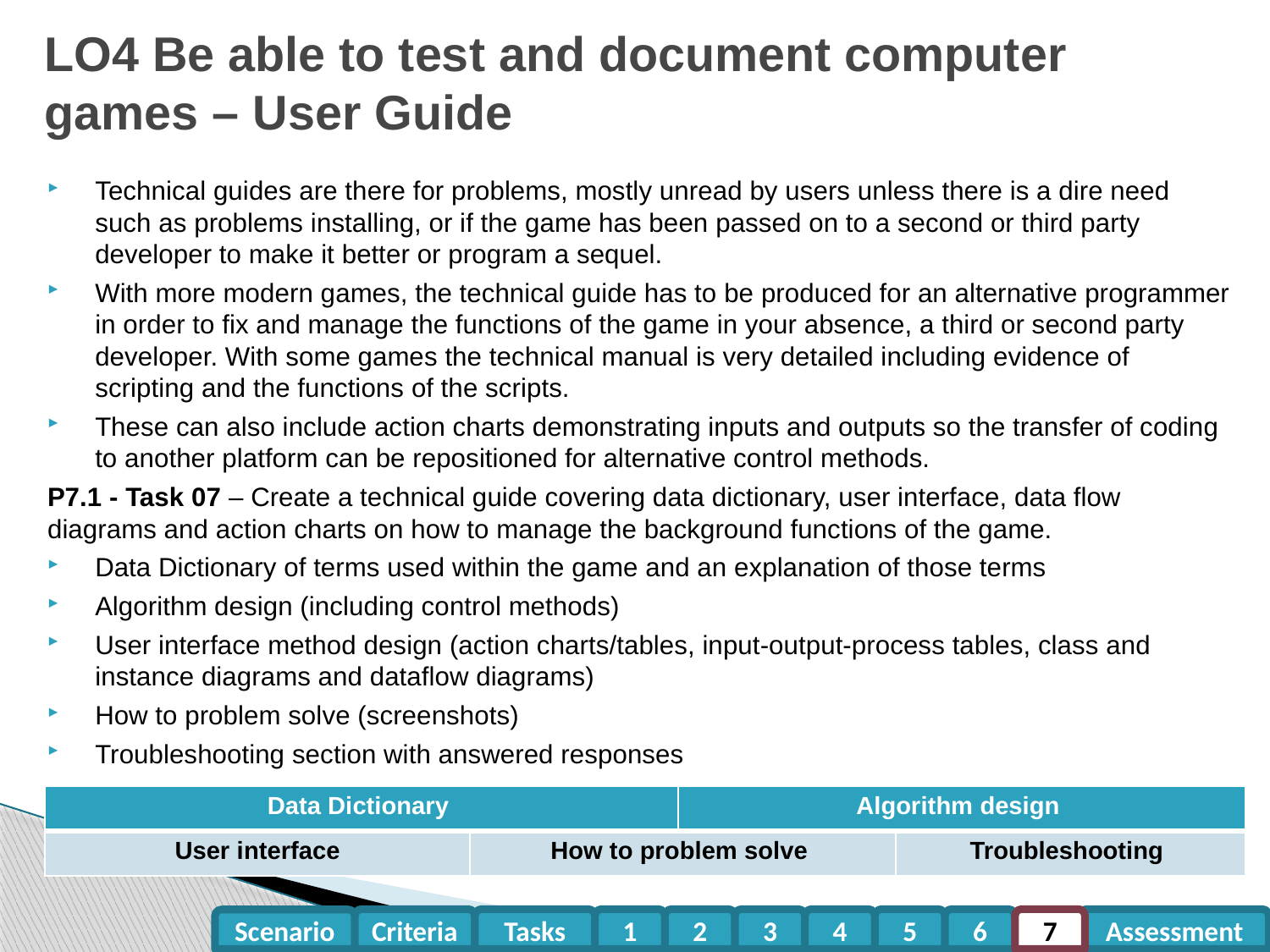

# LO4 Be able to test and document computer games – User Guide
Technical guides are there for problems, mostly unread by users unless there is a dire need such as problems installing, or if the game has been passed on to a second or third party developer to make it better or program a sequel.
With more modern games, the technical guide has to be produced for an alternative programmer in order to fix and manage the functions of the game in your absence, a third or second party developer. With some games the technical manual is very detailed including evidence of scripting and the functions of the scripts.
These can also include action charts demonstrating inputs and outputs so the transfer of coding to another platform can be repositioned for alternative control methods.
P7.1 - Task 07 – Create a technical guide covering data dictionary, user interface, data flow diagrams and action charts on how to manage the background functions of the game.
Data Dictionary of terms used within the game and an explanation of those terms
Algorithm design (including control methods)
User interface method design (action charts/tables, input-output-process tables, class and instance diagrams and dataflow diagrams)
How to problem solve (screenshots)
Troubleshooting section with answered responses

| Data Dictionary |  | Algorithm design |  |
| --- | --- | --- | --- |
| User interface | How to problem solve |  | Troubleshooting |
Criteria
Tasks
1
2
3
4
5
6
7
Assessment
Scenario